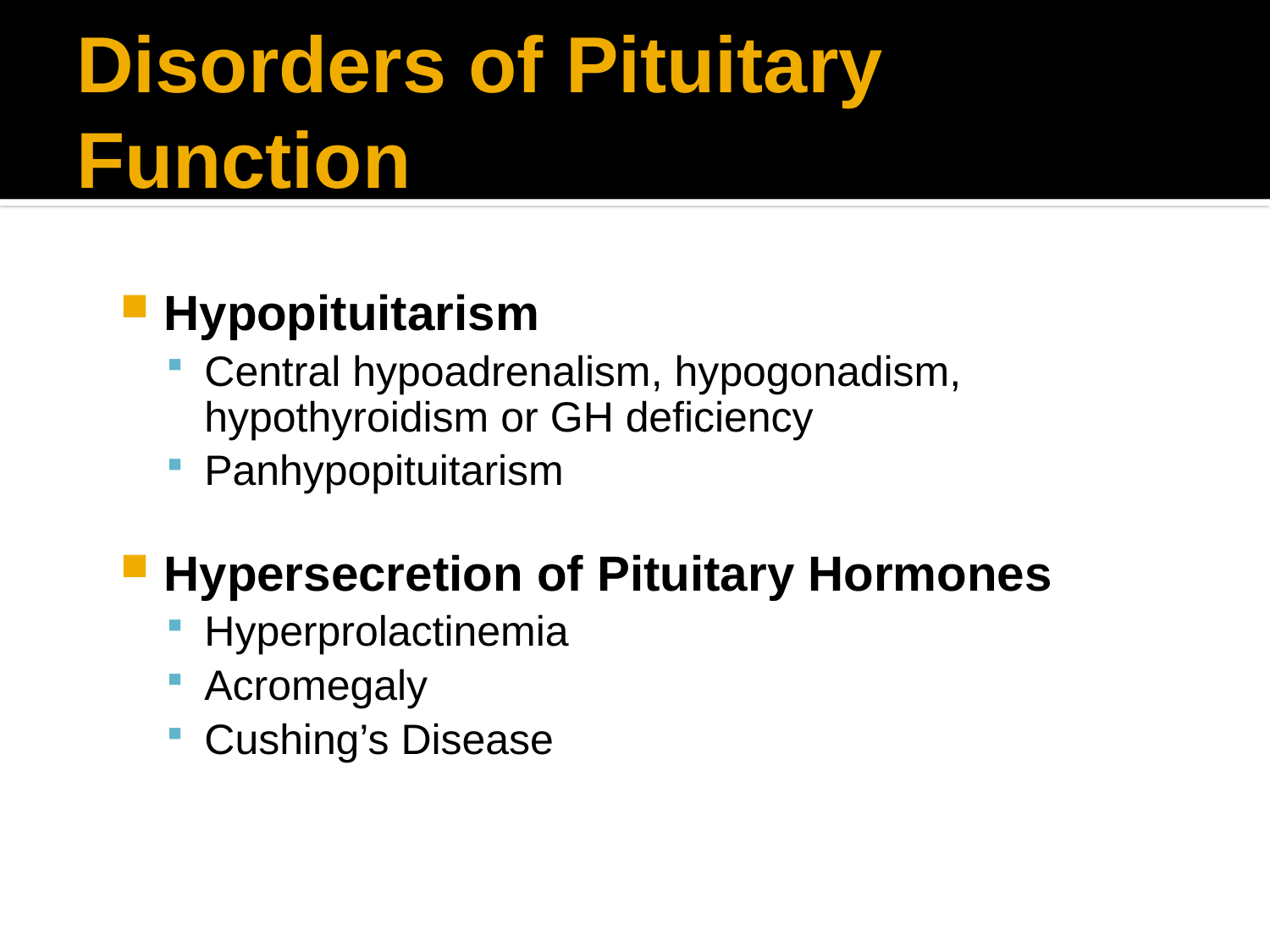

# Disorders of Pituitary Function
Hypopituitarism
Central hypoadrenalism, hypogonadism, hypothyroidism or GH deficiency
Panhypopituitarism

Hypersecretion of Pituitary Hormones
Hyperprolactinemia
Acromegaly
Cushing’s Disease